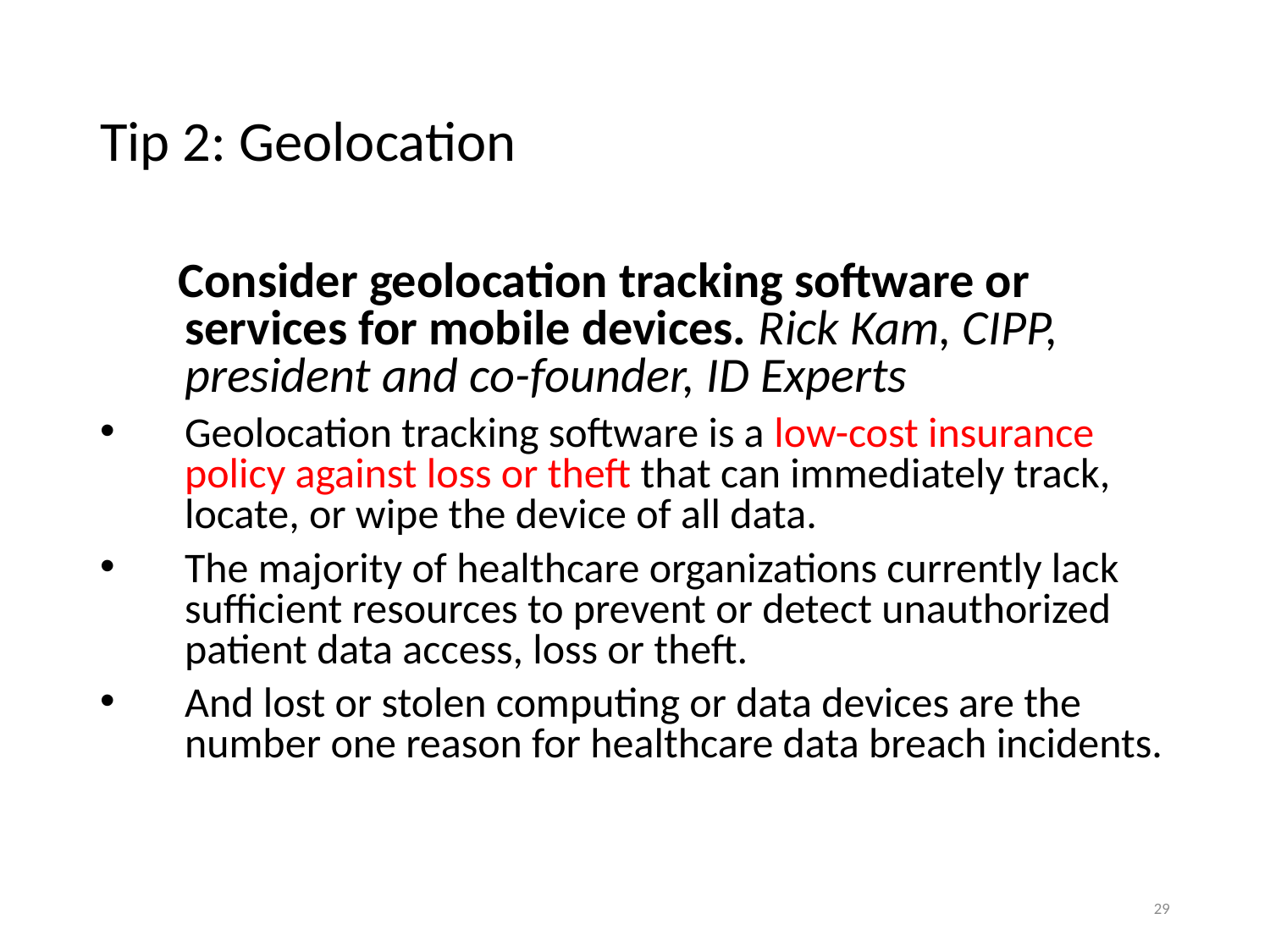

# Tip 2: Geolocation
       Consider geolocation tracking software or services for mobile devices. Rick Kam, CIPP, president and co-founder, ID Experts
Geolocation tracking software is a low-cost insurance policy against loss or theft that can immediately track, locate, or wipe the device of all data.
The majority of healthcare organizations currently lack sufficient resources to prevent or detect unauthorized patient data access, loss or theft.
And lost or stolen computing or data devices are the number one reason for healthcare data breach incidents.
29